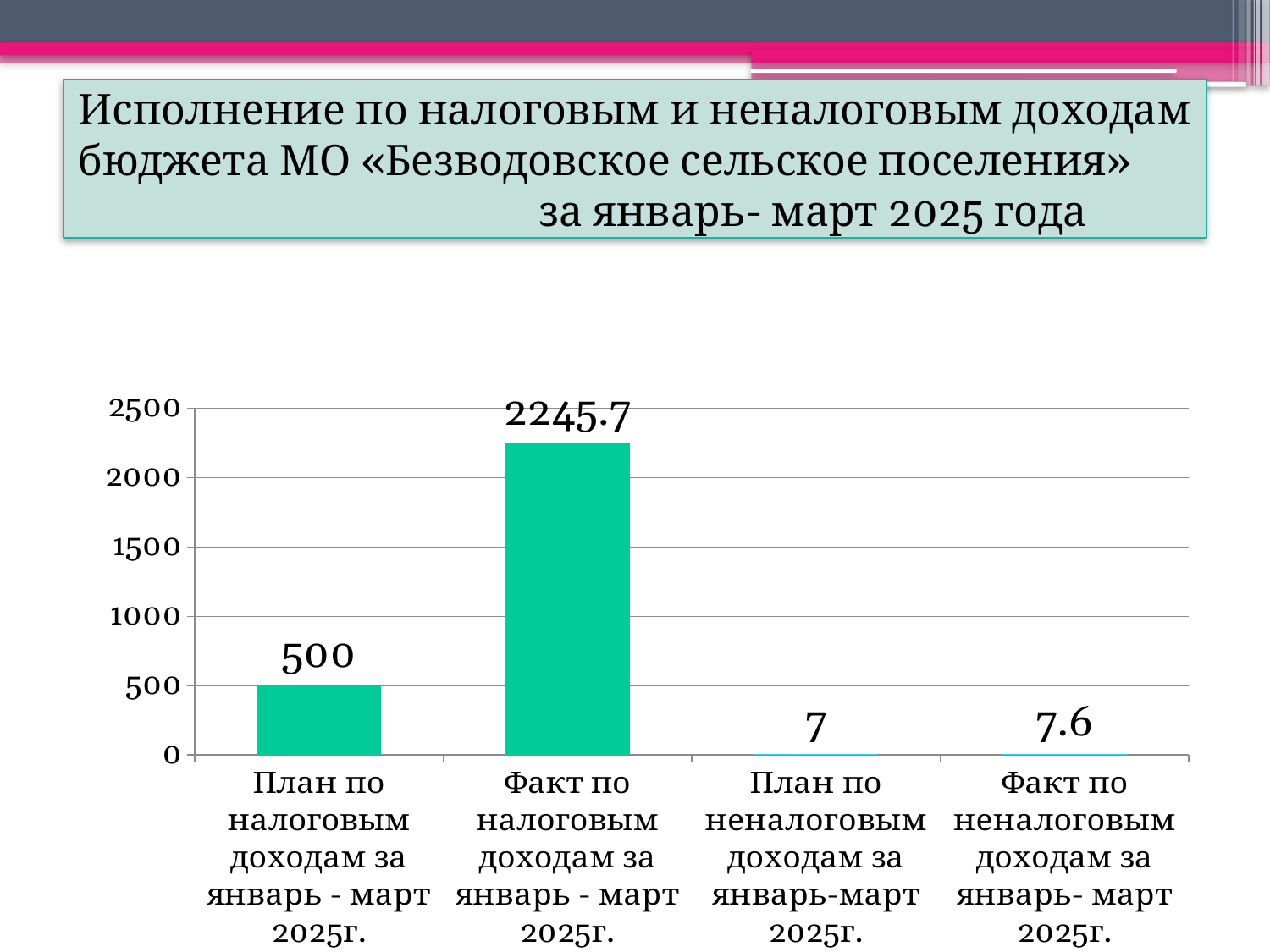

# Исполнение по налоговым и неналоговым доходам бюджета МО «Безводовское сельское поселения»                                          за январь- март 2025 года

### Chart

| Category | Столбец1 |
|---|---|
| План по налоговым доходам за январь - март 2025г. | 500.0 |
| Факт по налоговым доходам за январь - март 2025г. | 2245.7 |
| План по неналоговым доходам за январь-март 2025г. | 7.0 |
| Факт по неналоговым доходам за январь- март 2025г. | 7.6 |